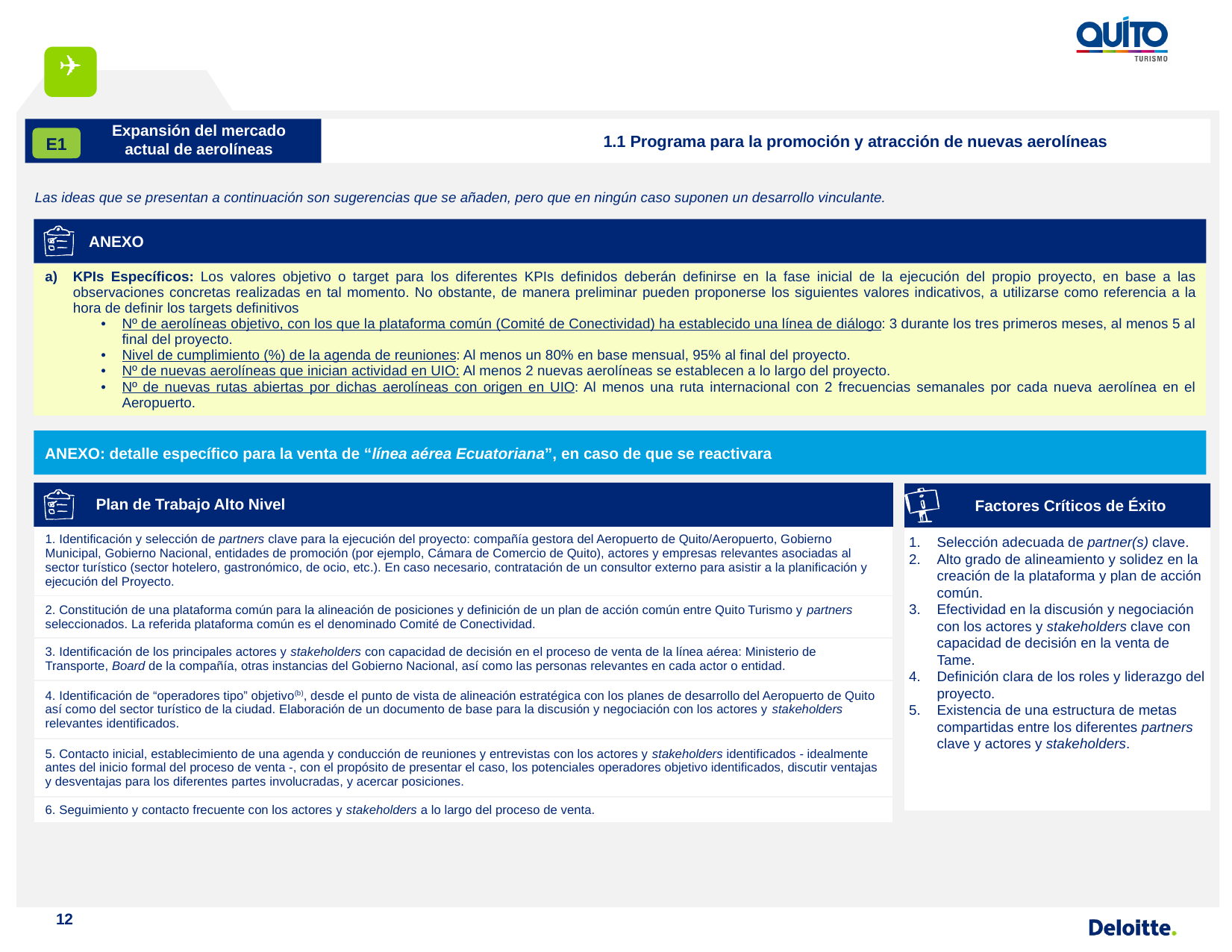

Expansión del mercado actual de aerolíneas

1.1 Programa para la promoción y atracción de nuevas aerolíneas
E1
Las ideas que se presentan a continuación son sugerencias que se añaden, pero que en ningún caso suponen un desarrollo vinculante.

ANEXO
| KPIs Específicos: Los valores objetivo o target para los diferentes KPIs definidos deberán definirse en la fase inicial de la ejecución del propio proyecto, en base a las observaciones concretas realizadas en tal momento. No obstante, de manera preliminar pueden proponerse los siguientes valores indicativos, a utilizarse como referencia a la hora de definir los targets definitivos Nº de aerolíneas objetivo, con los que la plataforma común (Comité de Conectividad) ha establecido una línea de diálogo: 3 durante los tres primeros meses, al menos 5 al final del proyecto. Nivel de cumplimiento (%) de la agenda de reuniones: Al menos un 80% en base mensual, 95% al final del proyecto. Nº de nuevas aerolíneas que inician actividad en UIO: Al menos 2 nuevas aerolíneas se establecen a lo largo del proyecto. Nº de nuevas rutas abiertas por dichas aerolíneas con origen en UIO: Al menos una ruta internacional con 2 frecuencias semanales por cada nueva aerolínea en el Aeropuerto. |
| --- |

ANEXO: detalle específico para la venta de “línea aérea Ecuatoriana”, en caso de que se reactivara

Factores Críticos de Éxito

Plan de Trabajo Alto Nivel

| 1. Identificación y selección de partners clave para la ejecución del proyecto: compañía gestora del Aeropuerto de Quito/Aeropuerto, Gobierno Municipal, Gobierno Nacional, entidades de promoción (por ejemplo, Cámara de Comercio de Quito), actores y empresas relevantes asociadas al sector turístico (sector hotelero, gastronómico, de ocio, etc.). En caso necesario, contratación de un consultor externo para asistir a la planificación y ejecución del Proyecto. |
| --- |
| 2. Constitución de una plataforma común para la alineación de posiciones y definición de un plan de acción común entre Quito Turismo y partners seleccionados. La referida plataforma común es el denominado Comité de Conectividad. |
| 3. Identificación de los principales actores y stakeholders con capacidad de decisión en el proceso de venta de la línea aérea: Ministerio de Transporte, Board de la compañía, otras instancias del Gobierno Nacional, así como las personas relevantes en cada actor o entidad. |
| 4. Identificación de “operadores tipo” objetivo(b), desde el punto de vista de alineación estratégica con los planes de desarrollo del Aeropuerto de Quito así como del sector turístico de la ciudad. Elaboración de un documento de base para la discusión y negociación con los actores y stakeholders relevantes identificados. |
| 5. Contacto inicial, establecimiento de una agenda y conducción de reuniones y entrevistas con los actores y stakeholders identificados - idealmente antes del inicio formal del proceso de venta -, con el propósito de presentar el caso, los potenciales operadores objetivo identificados, discutir ventajas y desventajas para los diferentes partes involucradas, y acercar posiciones. |
| 6. Seguimiento y contacto frecuente con los actores y stakeholders a lo largo del proceso de venta. |
Selección adecuada de partner(s) clave.
Alto grado de alineamiento y solidez en la creación de la plataforma y plan de acción común.
Efectividad en la discusión y negociación con los actores y stakeholders clave con capacidad de decisión en la venta de Tame.
Definición clara de los roles y liderazgo del proyecto.
Existencia de una estructura de metas compartidas entre los diferentes partners clave y actores y stakeholders.
12